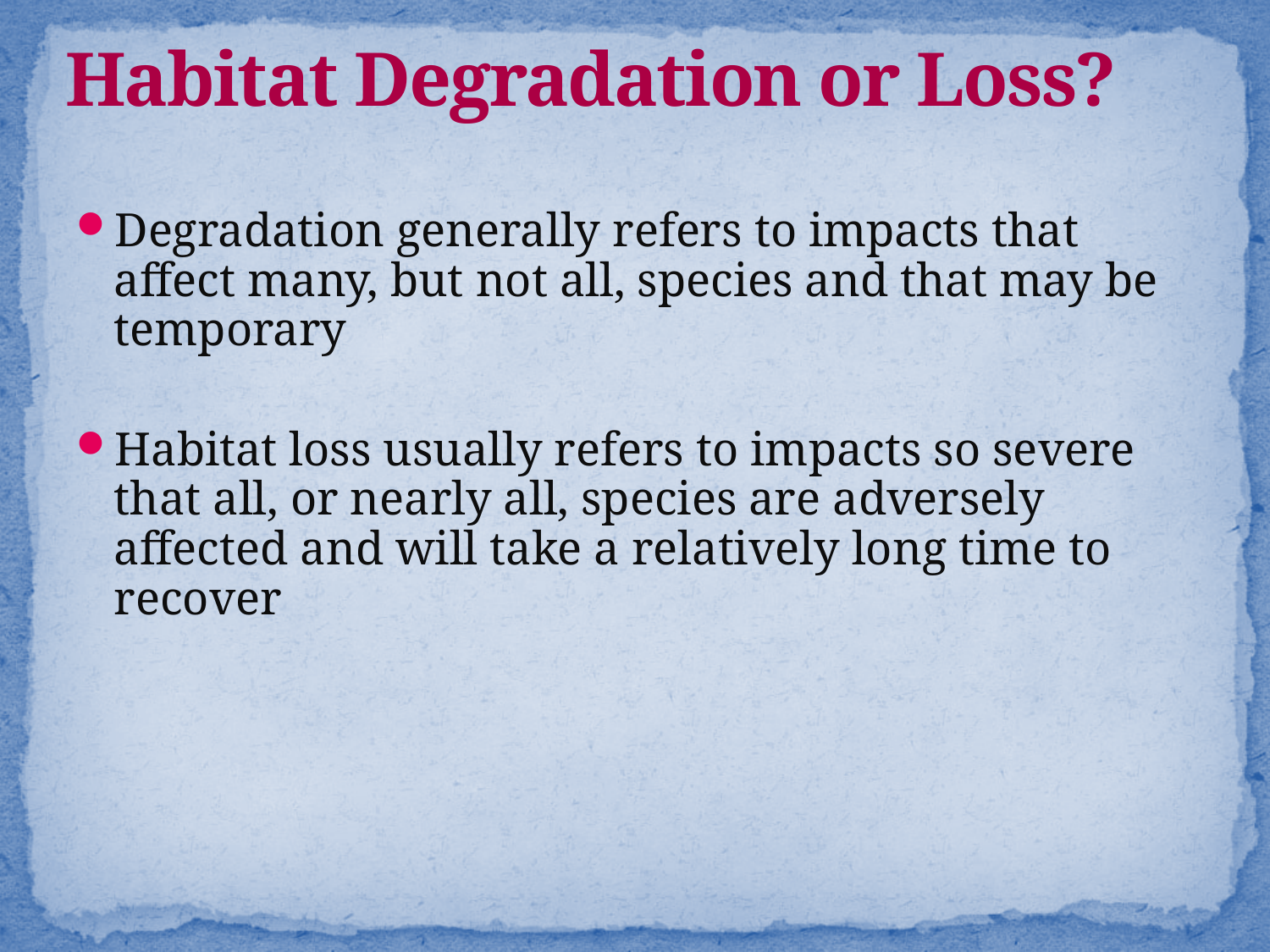

# Habitat Degradation or Loss?
Degradation generally refers to impacts that affect many, but not all, species and that may be temporary

Habitat loss usually refers to impacts so severe that all, or nearly all, species are adversely affected and will take a relatively long time to recover